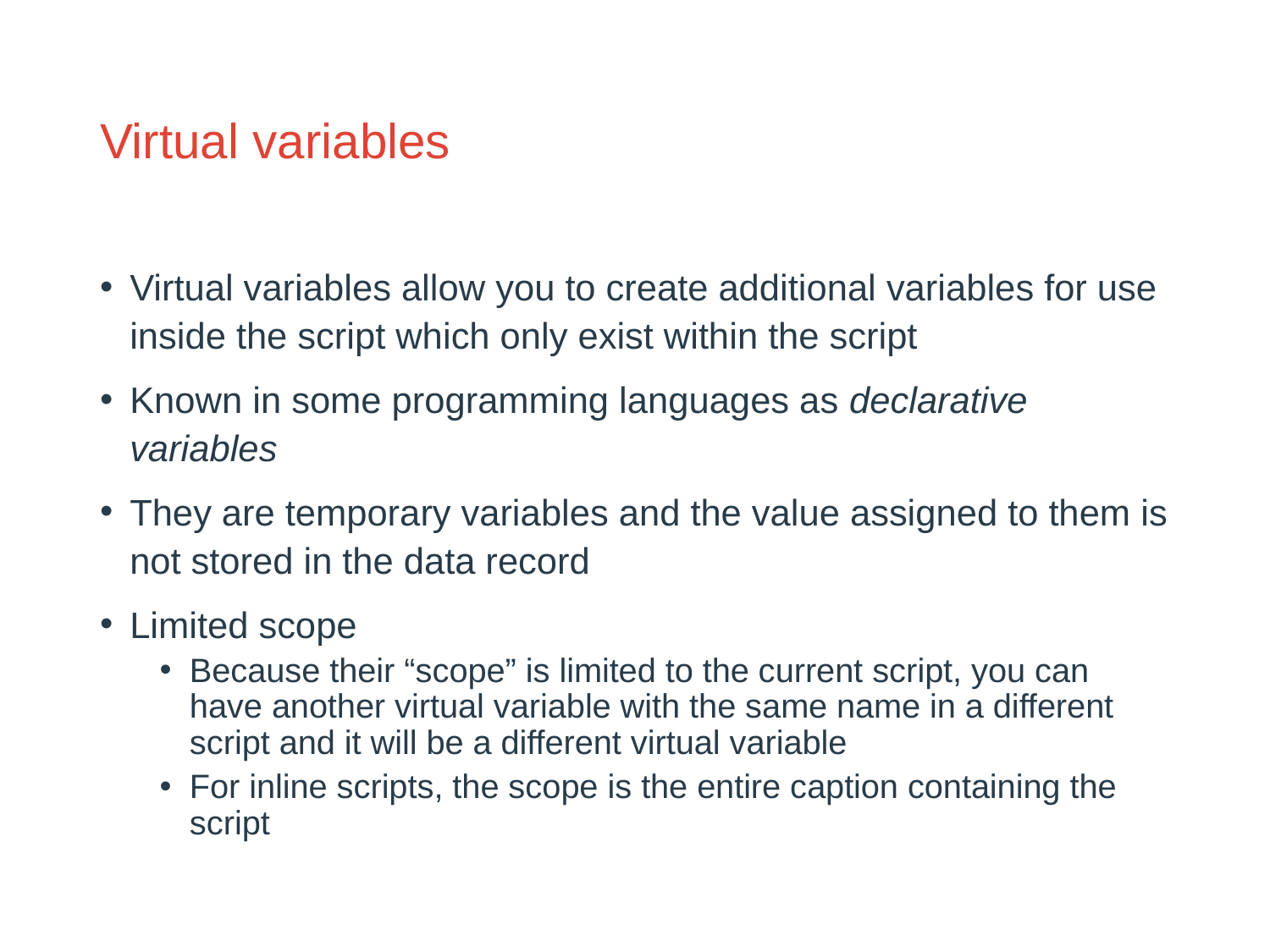

# Virtual variables
Virtual variables allow you to create additional variables for use inside the script which only exist within the script
Known in some programming languages as declarative variables
They are temporary variables and the value assigned to them is not stored in the data record
Limited scope
Because their “scope” is limited to the current script, you can have another virtual variable with the same name in a different script and it will be a different virtual variable
For inline scripts, the scope is the entire caption containing the script